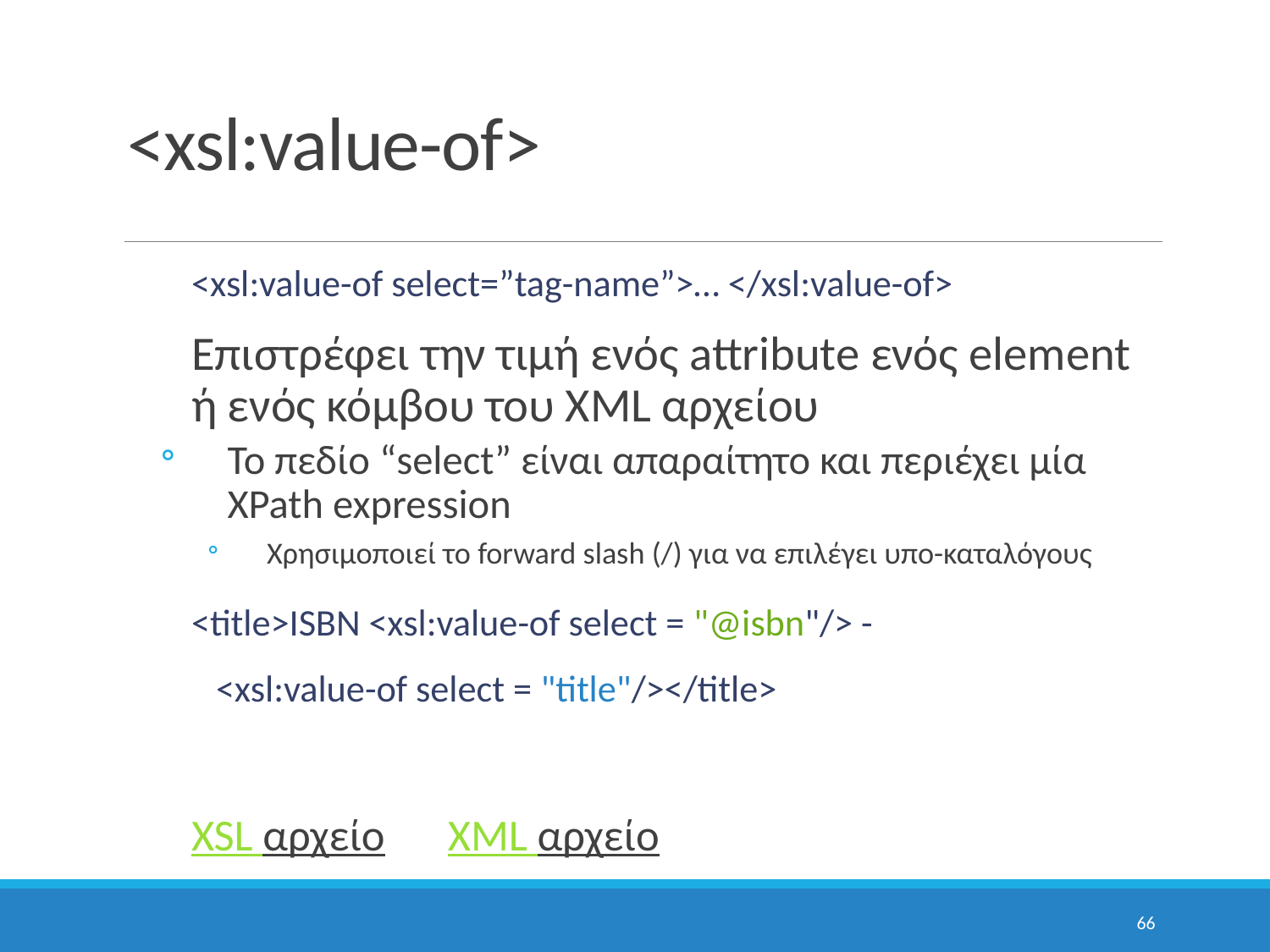

# <xsl:value-of>
	<xsl:value-of select=”tag-name”>… </xsl:value-of>
Επιστρέφει την τιμή ενός attribute ενός element ή ενός κόμβου του XML αρχείου
Το πεδίο “select” είναι απαραίτητο και περιέχει μία XPath expression
Χρησιμοποιεί το forward slash (/) για να επιλέγει υπο-καταλόγους
	<title>ISBN <xsl:value-of select = "@isbn"/> -
            <xsl:value-of select = "title"/></title>

	XSL αρχείο				 XML αρχείο
66